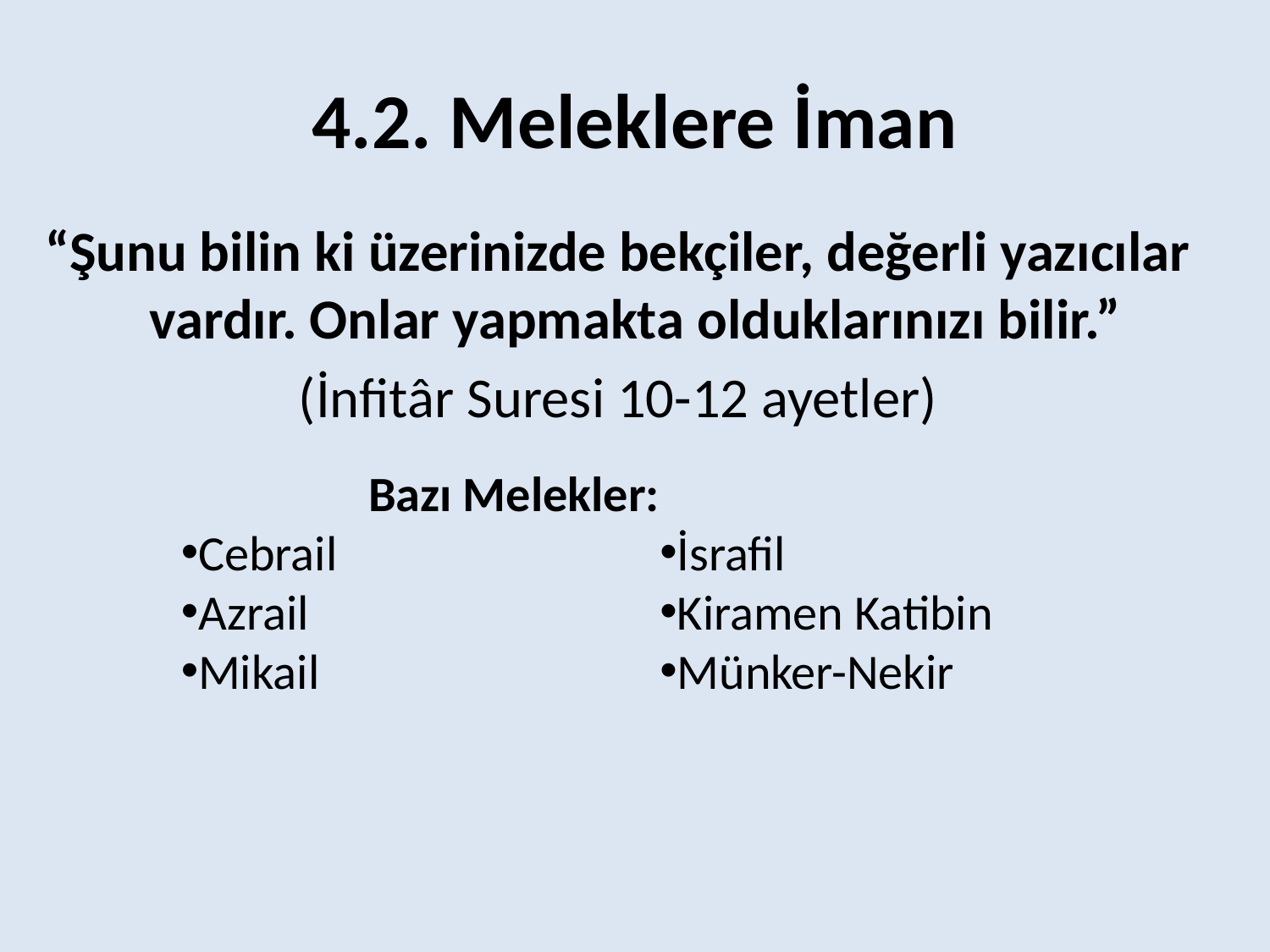

# 4.2. Meleklere İman
“Şunu bilin ki üzerinizde bekçiler, değerli yazıcılar vardır. Onlar yapmakta olduklarınızı bilir.”
(İnfitâr Suresi 10-12 ayetler)
Bazı Melekler:
Cebrail
Azrail
Mikail

İsrafil
Kiramen Katibin
Münker-Nekir